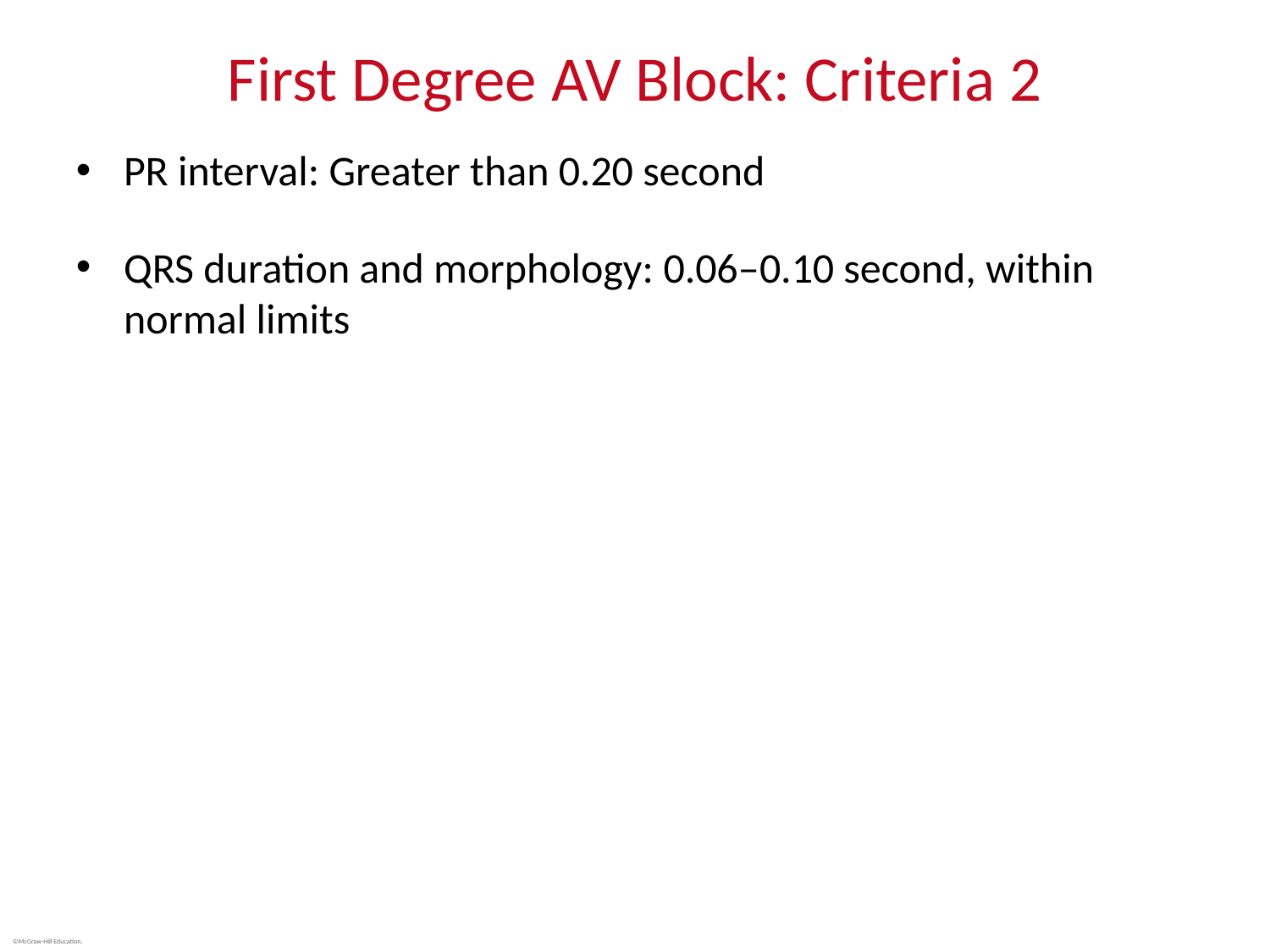

# First Degree AV Block: Criteria 2
PR interval: Greater than 0.20 second
QRS duration and morphology: 0.06‒0.10 second, within normal limits